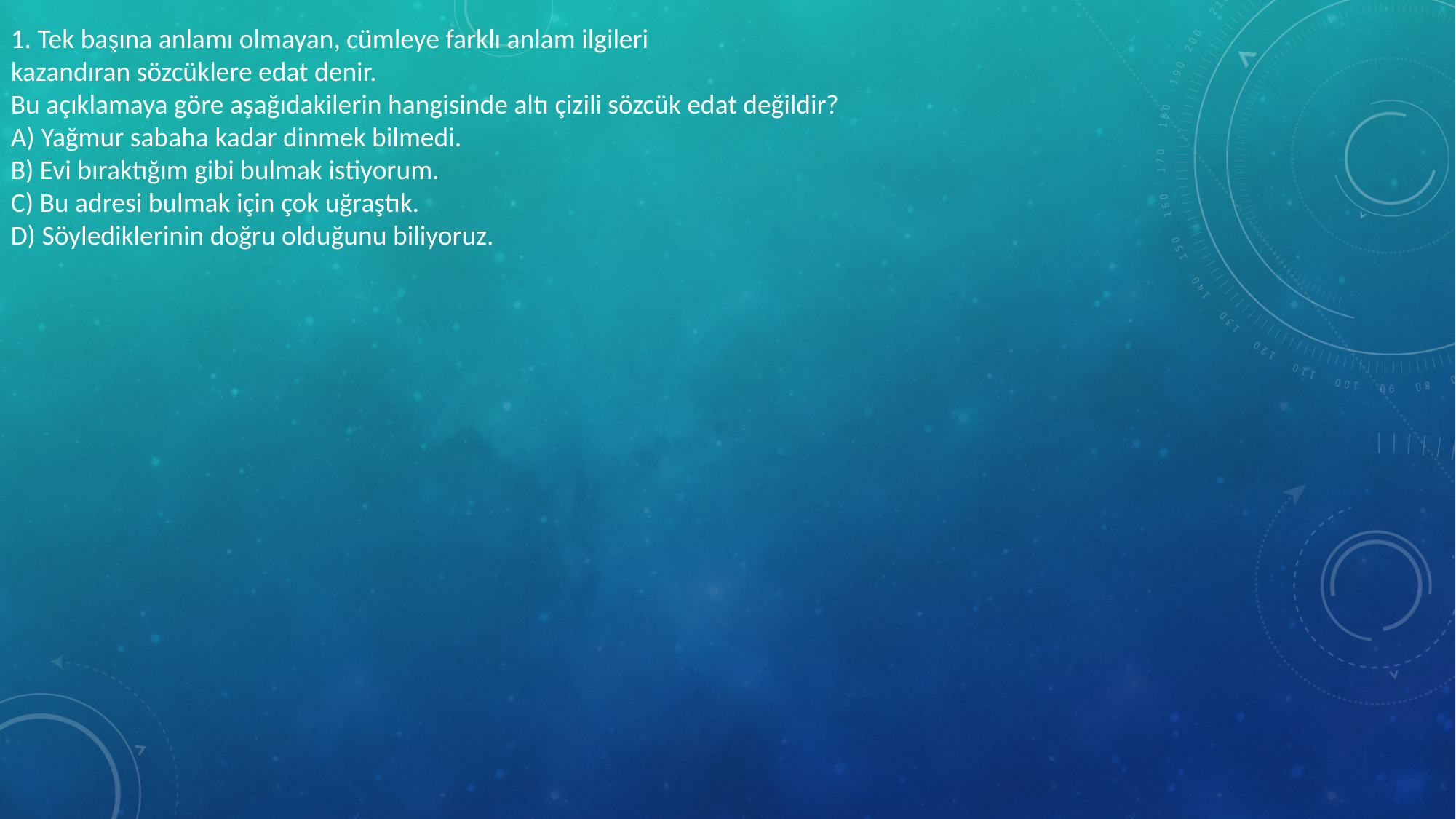

1. Tek başına anlamı olmayan, cümleye farklı anlam ilgileri
kazandıran sözcüklere edat denir.
Bu açıklamaya göre aşağıdakilerin hangisinde altı çizili sözcük edat değildir?
A) Yağmur sabaha kadar dinmek bilmedi.
B) Evi bıraktığım gibi bulmak istiyorum.
C) Bu adresi bulmak için çok uğraştık.
D) Söylediklerinin doğru olduğunu biliyoruz.